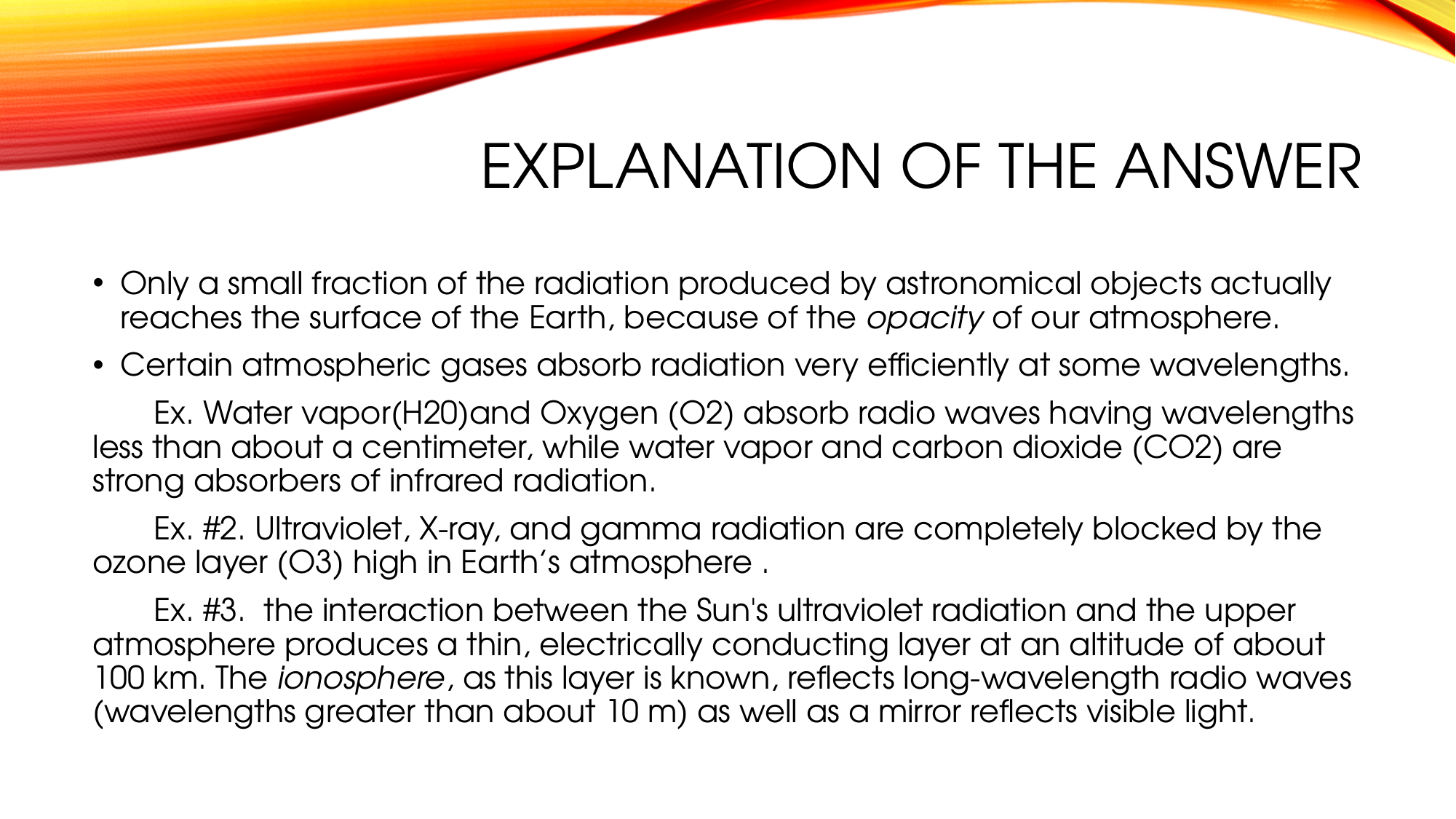

# Explanation of the Answer
Only a small fraction of the radiation produced by astronomical objects actually reaches the surface of the Earth, because of the opacity of our atmosphere.
Certain atmospheric gases absorb radiation very efficiently at some wavelengths.
       Ex. Water vapor(H20)and Oxygen (O2) absorb radio waves having wavelengths less than about a centimeter, while water vapor and carbon dioxide (CO2) are strong absorbers of infrared radiation.
       Ex. #2. Ultraviolet, X-ray, and gamma radiation are completely blocked by the ozone layer (O3) high in Earth’s atmosphere .
       Ex. #3.  the interaction between the Sun's ultraviolet radiation and the upper atmosphere produces a thin, electrically conducting layer at an altitude of about 100 km. The ionosphere, as this layer is known, reflects long-wavelength radio waves (wavelengths greater than about 10 m) as well as a mirror reflects visible light.